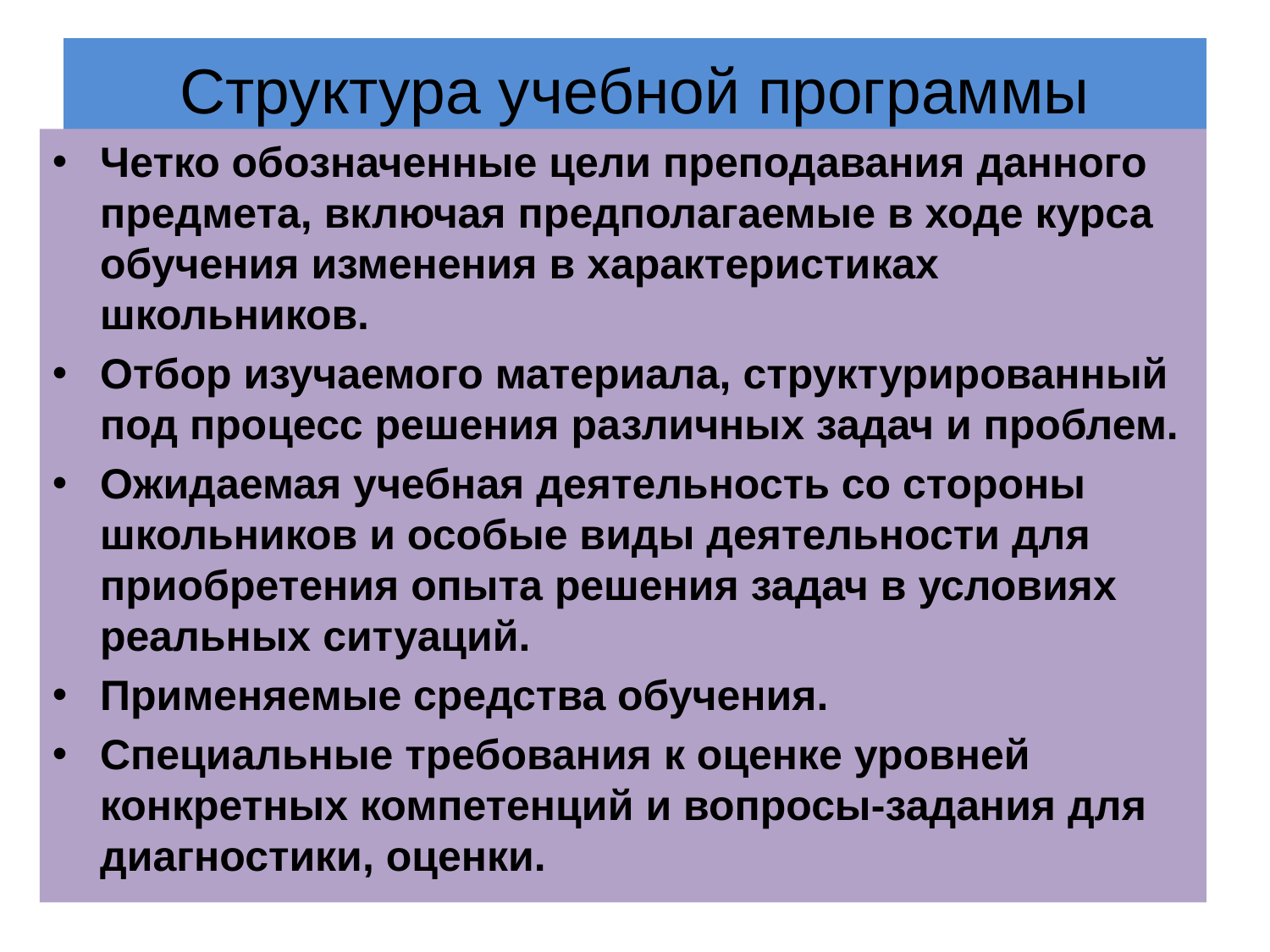

# Структура учебной программы
Четко обозначенные цели преподавания данного предмета, включая предполагаемые в ходе курса обучения изменения в характеристиках школьников.
Отбор изучаемого материала, структурированный под процесс решения различных задач и проблем.
Ожидаемая учебная деятельность со стороны школьников и особые виды деятельности для приобретения опыта решения задач в условиях реальных ситуаций.
Применяемые средства обучения.
Специальные требования к оценке уровней конкретных компетенций и вопросы-задания для диагностики, оценки.